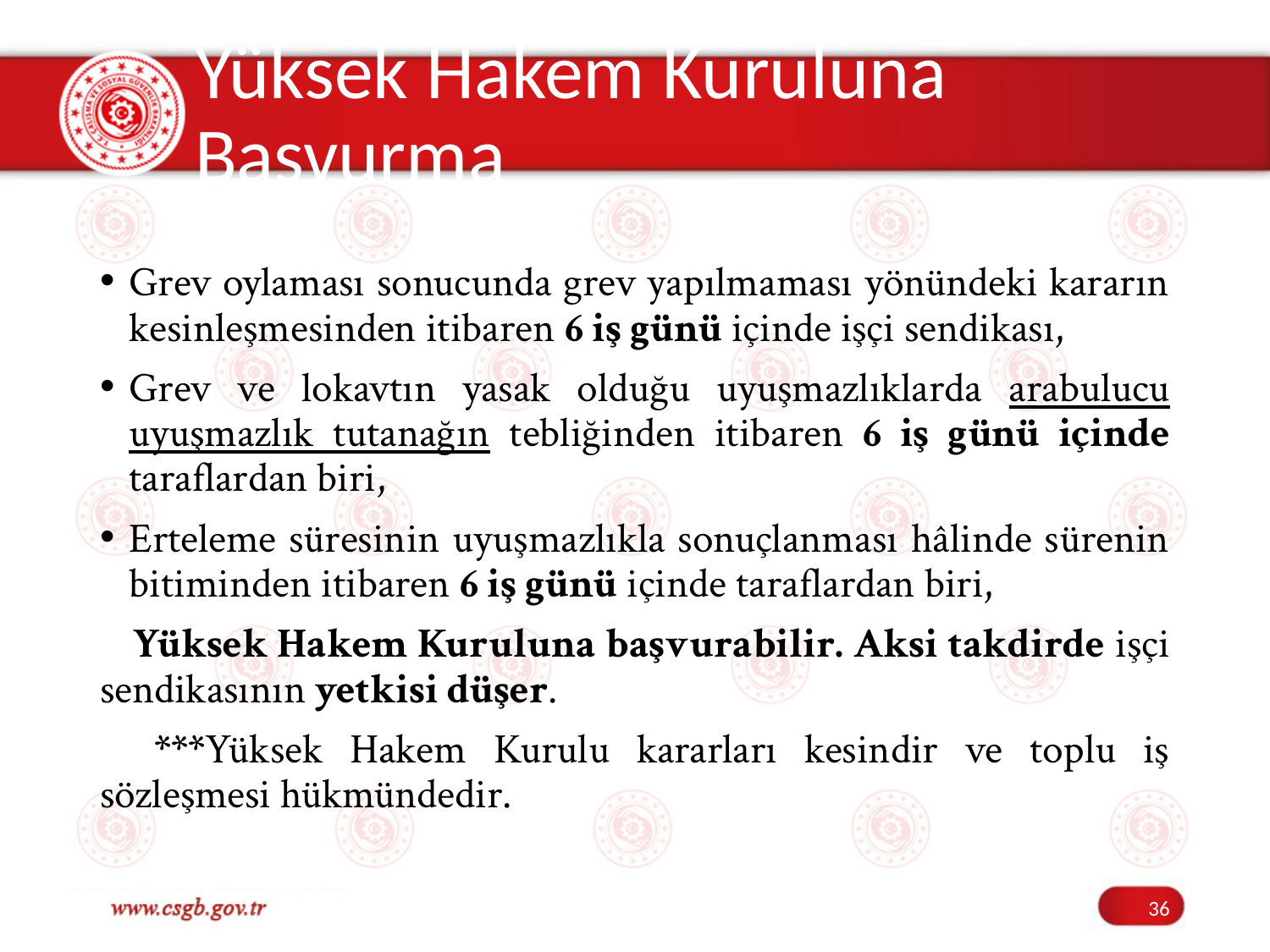

# Yüksek Hakem Kuruluna Başvurma
Grev oylaması sonucunda grev yapılmaması yönündeki kararın kesinleşmesinden itibaren 6 iş günü içinde işçi sendikası,
Grev ve lokavtın yasak olduğu uyuşmazlıklarda arabulucu uyuşmazlık tutanağın tebliğinden itibaren 6 iş günü içinde taraflardan biri,
Erteleme süresinin uyuşmazlıkla sonuçlanması hâlinde sürenin bitiminden itibaren 6 iş günü içinde taraflardan biri,
   Yüksek Hakem Kuruluna başvurabilir. Aksi takdirde işçi sendikasının yetkisi düşer.
  ***Yüksek Hakem Kurulu kararları kesindir ve toplu iş sözleşmesi hükmündedir.

36